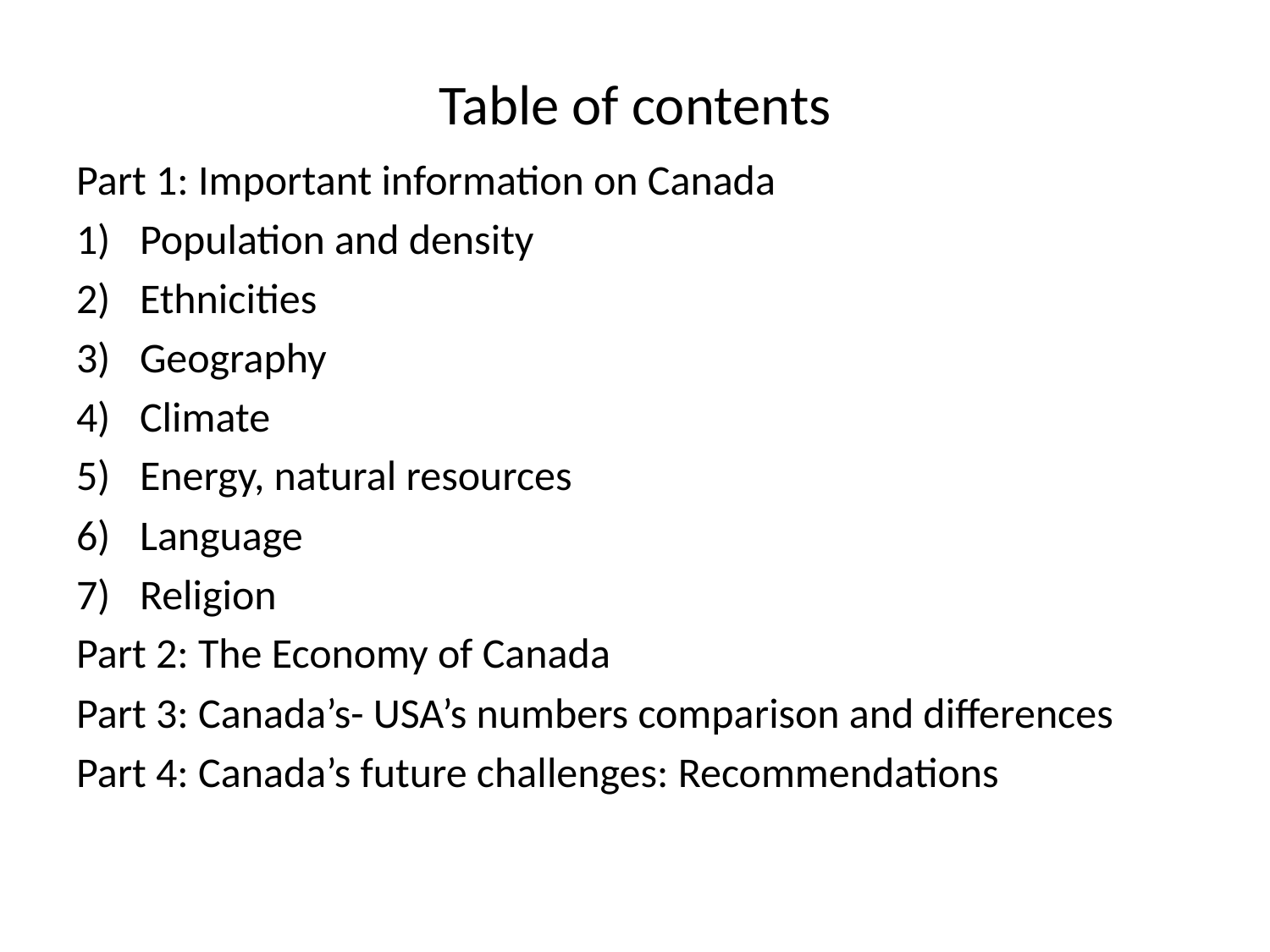

# Table of contents
Part 1: Important information on Canada
Population and density
Ethnicities
Geography
Climate
Energy, natural resources
Language
Religion
Part 2: The Economy of Canada
Part 3: Canada’s- USA’s numbers comparison and differences
Part 4: Canada’s future challenges: Recommendations